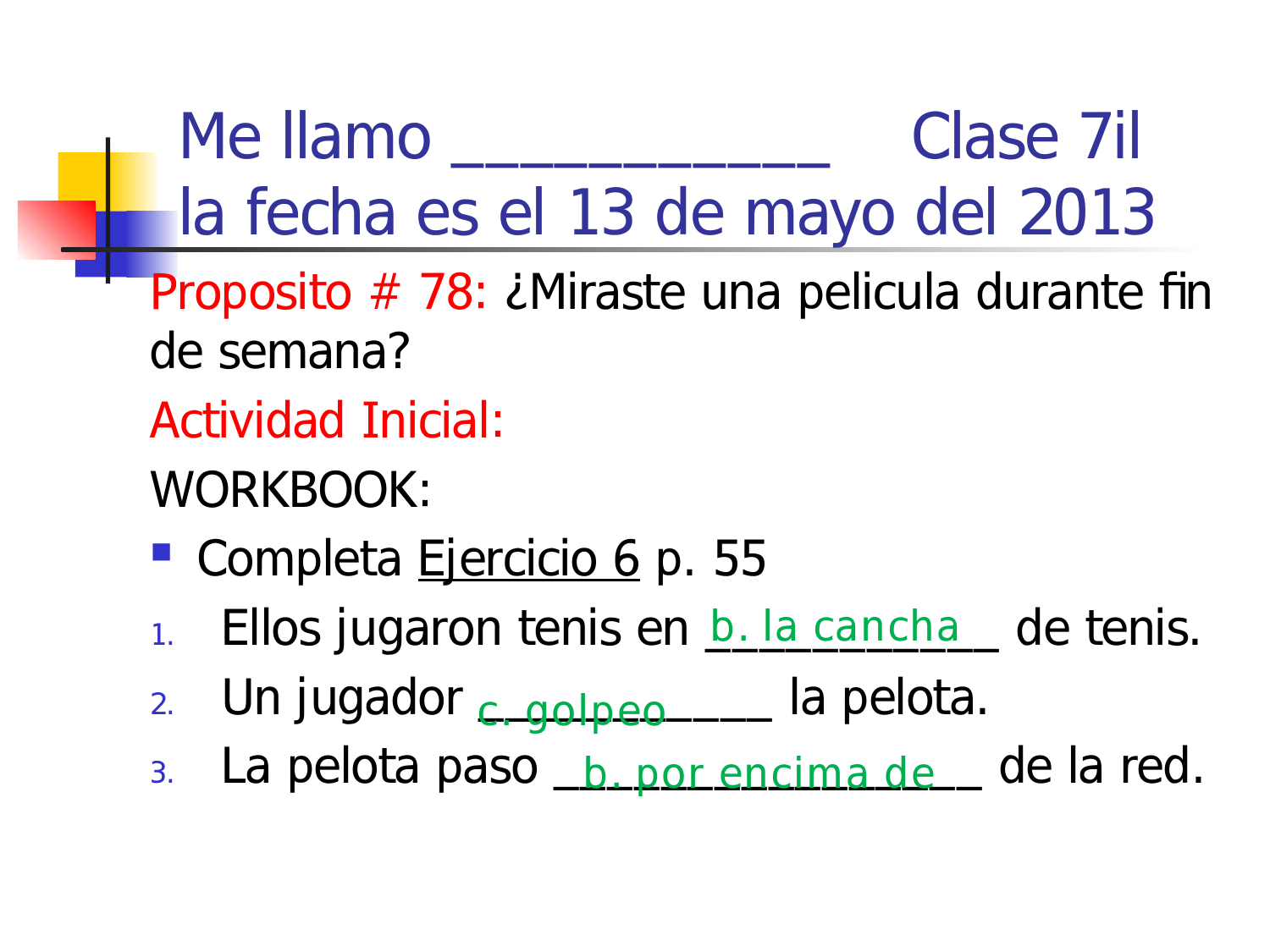

# Me llamo ___________    Clase 7il la fecha es el 13 de mayo del 2013
Proposito # 78: ¿Miraste una pelicula durante fin de semana?
Actividad Inicial:
WORKBOOK:
Completa Ejercicio 6 p. 55
Ellos jugaron tenis en ___________ de tenis.
Un jugador ___________ la pelota.
La pelota paso ________________ de la red.
b. la cancha
c. golpeo
b. por encima de